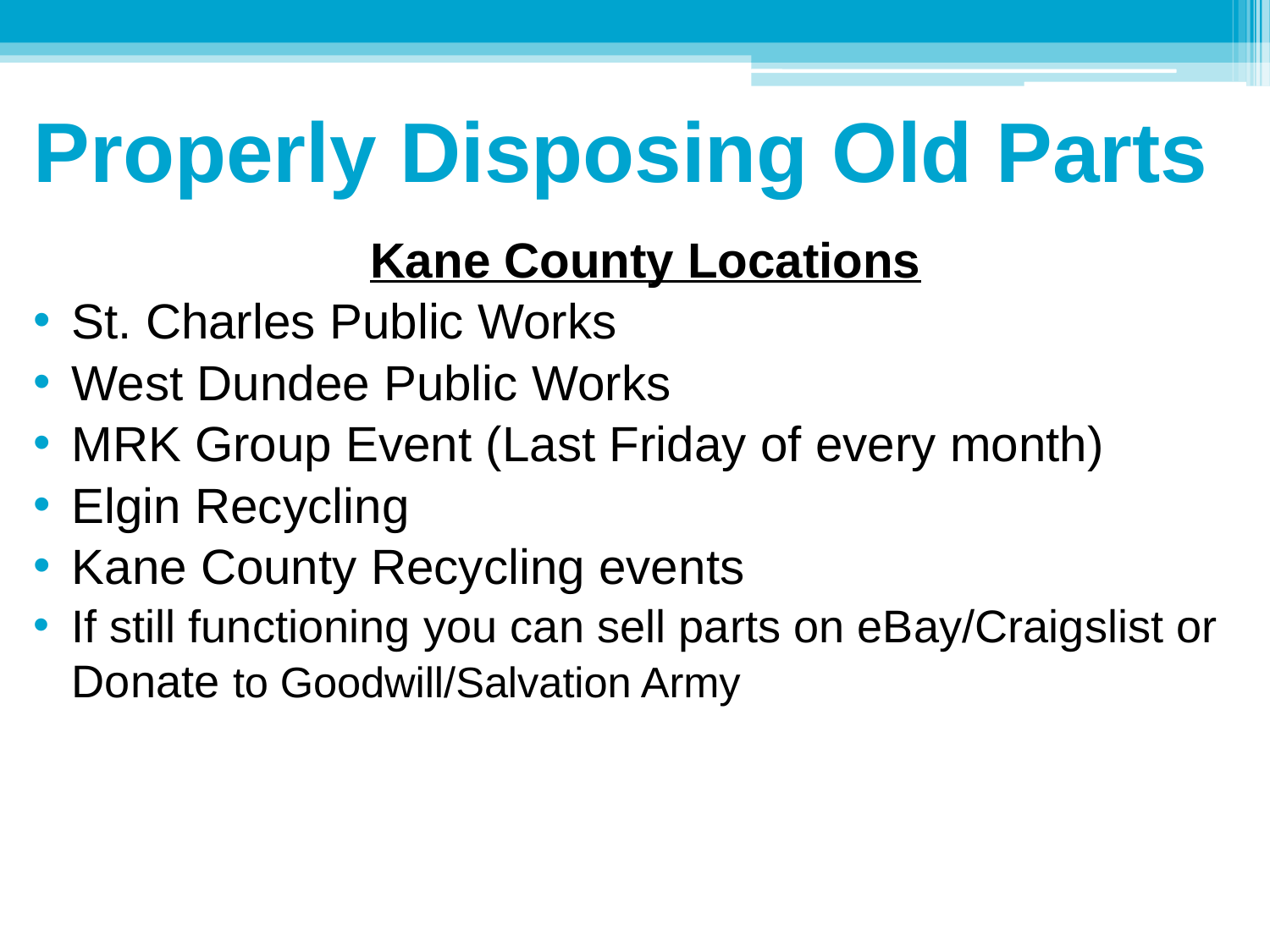

# Properly Disposing Old Parts
Kane County Locations
St. Charles Public Works
West Dundee Public Works
MRK Group Event (Last Friday of every month)
Elgin Recycling
Kane County Recycling events
If still functioning you can sell parts on eBay/Craigslist or Donate to Goodwill/Salvation Army